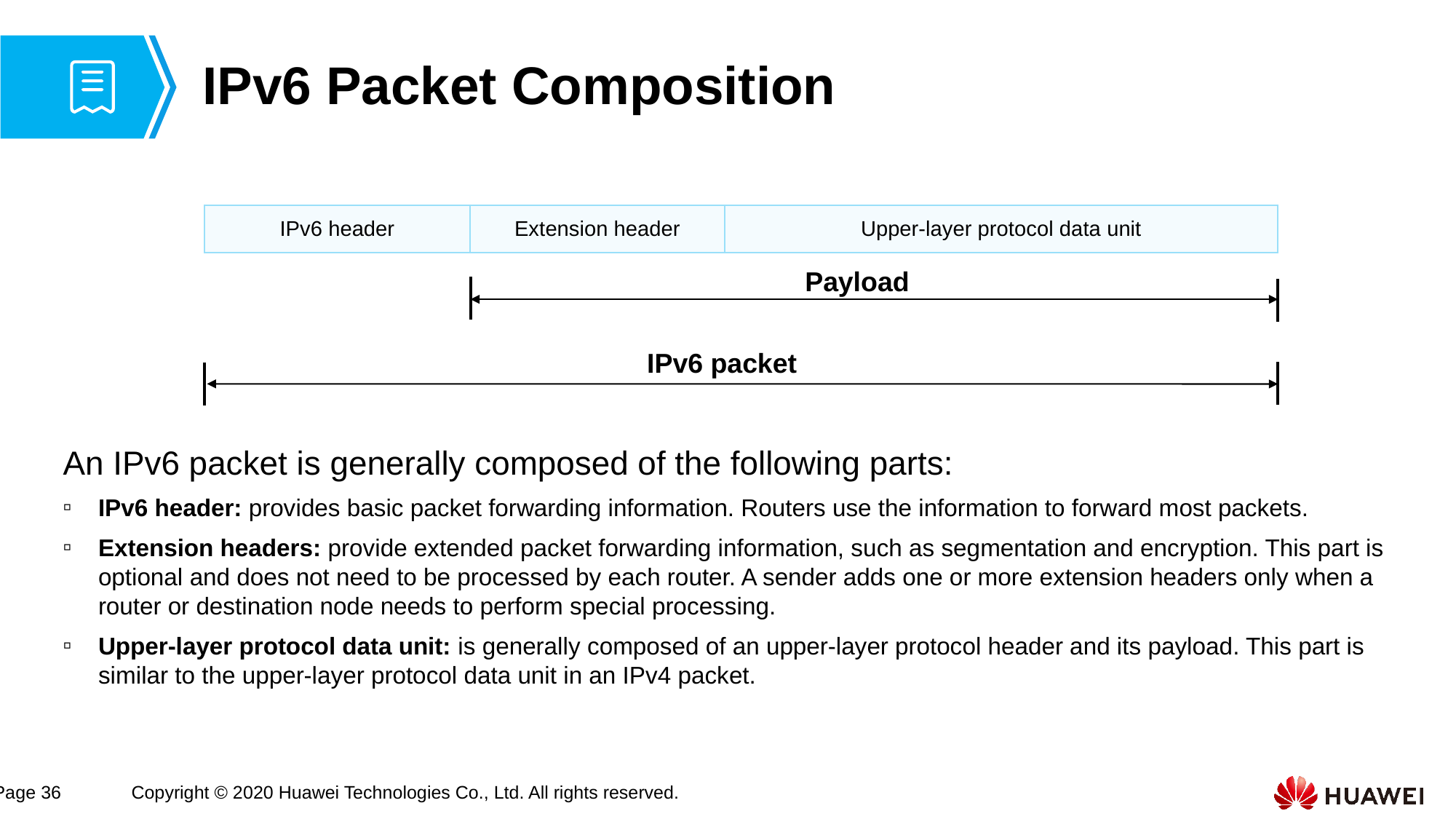

# IPv6 Packet Composition
| IPv6 header | Extension header | Upper-layer protocol data unit |  |  |
| --- | --- | --- | --- | --- |
Payload
IPv6 packet

An IPv6 packet is generally composed of the following parts:
IPv6 header: provides basic packet forwarding information. Routers use the information to forward most packets.
Extension headers: provide extended packet forwarding information, such as segmentation and encryption. This part is optional and does not need to be processed by each router. A sender adds one or more extension headers only when a router or destination node needs to perform special processing.
Upper-layer protocol data unit: is generally composed of an upper-layer protocol header and its payload. This part is similar to the upper-layer protocol data unit in an IPv4 packet.